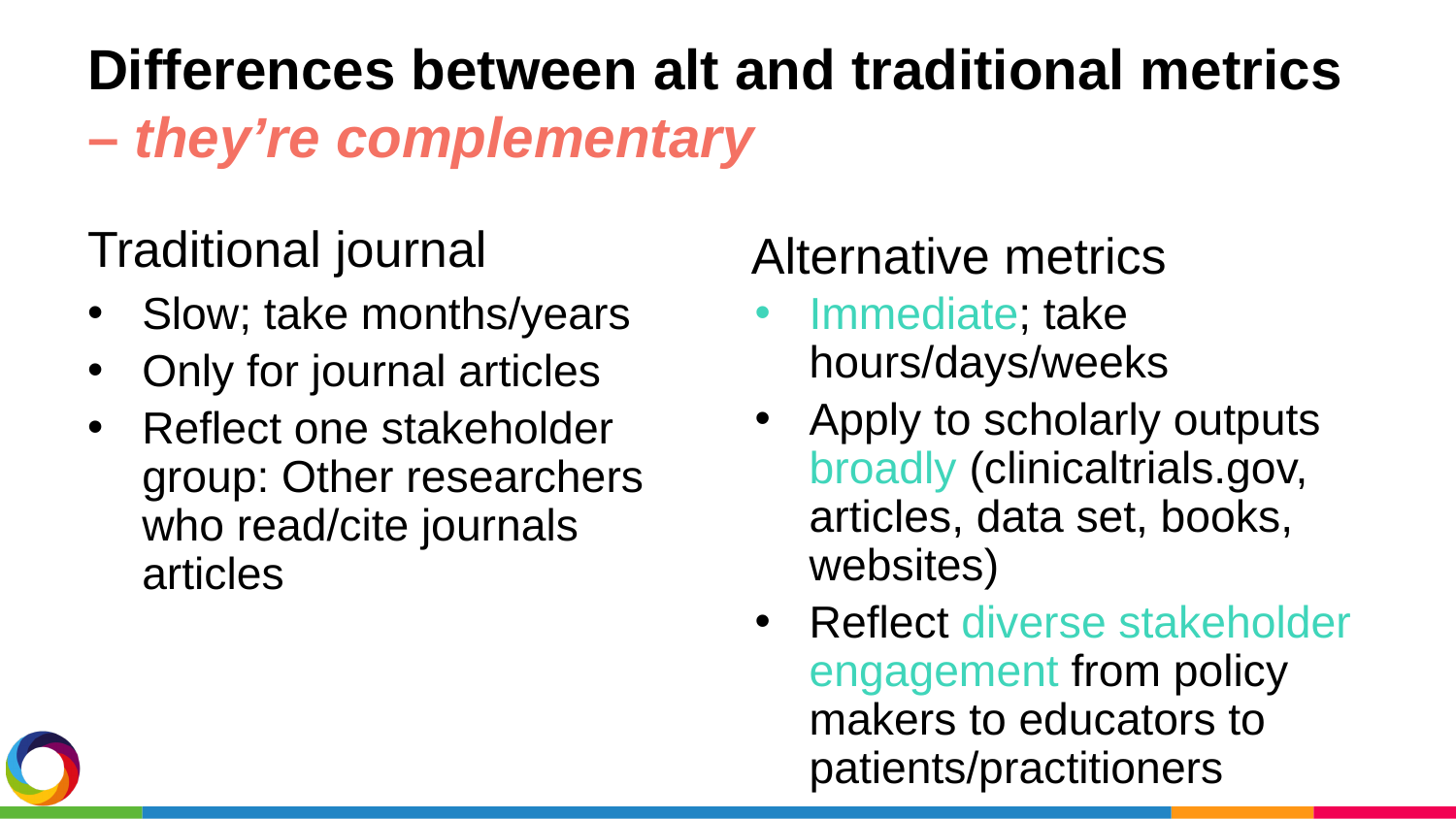

# Differences between alt and traditional metrics – they’re complementary
Traditional journal
Alternative metrics
Slow; take months/years
Only for journal articles
Reflect one stakeholder group: Other researchers who read/cite journals articles
Immediate; take hours/days/weeks
Apply to scholarly outputs broadly (clinicaltrials.gov, articles, data set, books, websites)
Reflect diverse stakeholder engagement from policy makers to educators to patients/practitioners